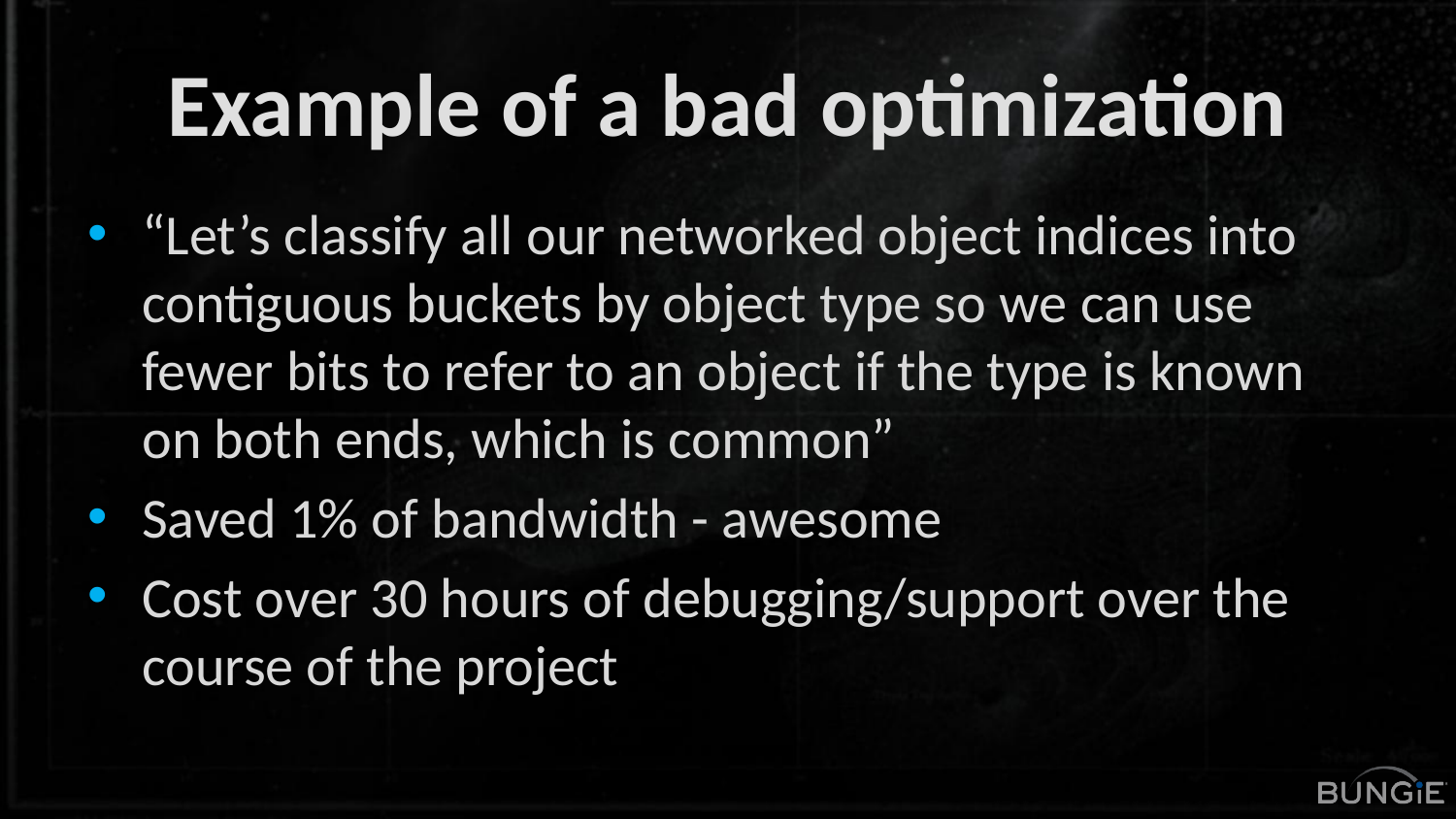

# Example of a bad optimization
“Let’s classify all our networked object indices into contiguous buckets by object type so we can use fewer bits to refer to an object if the type is known on both ends, which is common”
Saved 1% of bandwidth - awesome
Cost over 30 hours of debugging/support over the course of the project